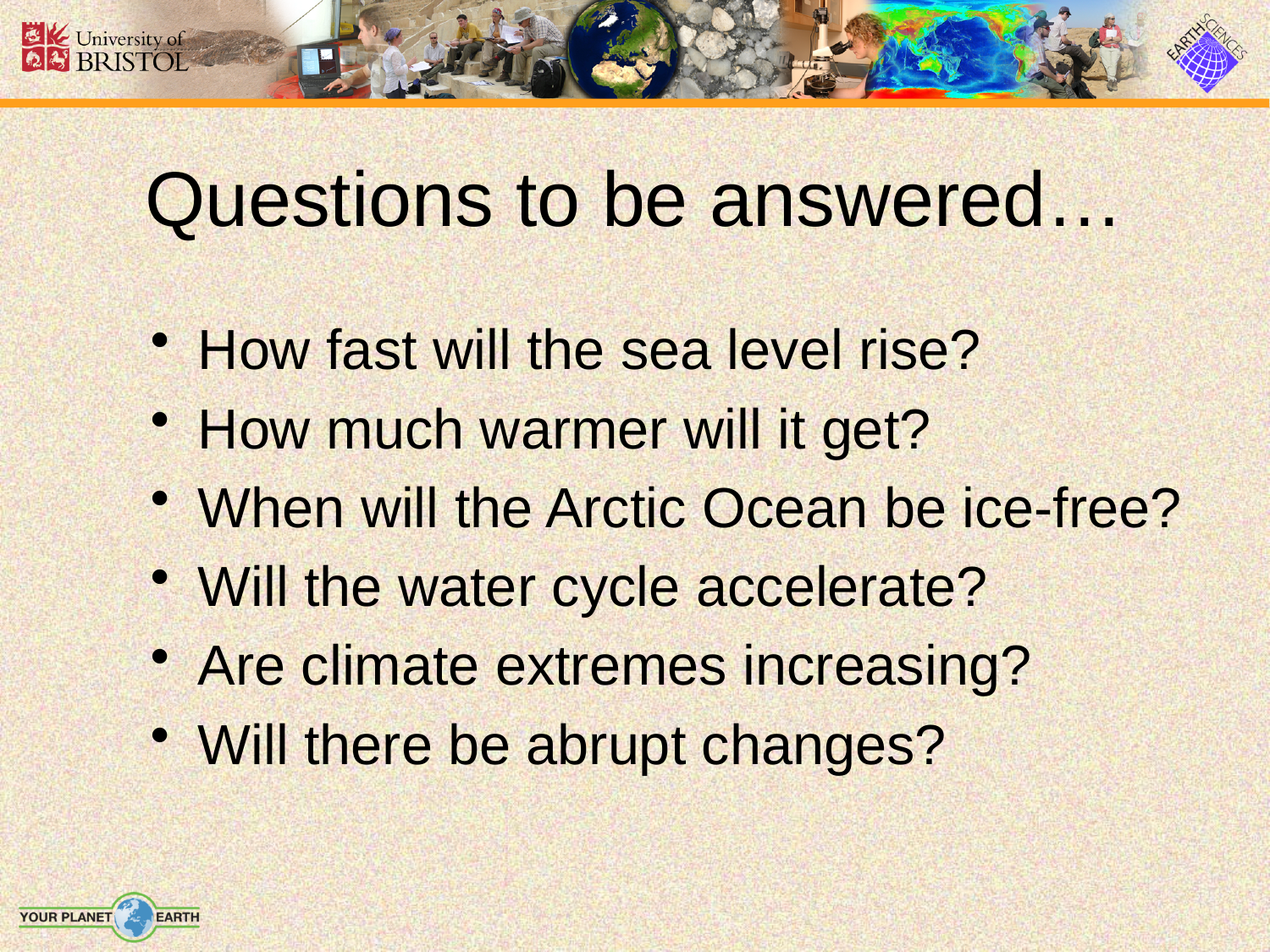

# Questions to be answered…
How fast will the sea level rise?
How much warmer will it get?
When will the Arctic Ocean be ice-free?
Will the water cycle accelerate?
Are climate extremes increasing?
Will there be abrupt changes?